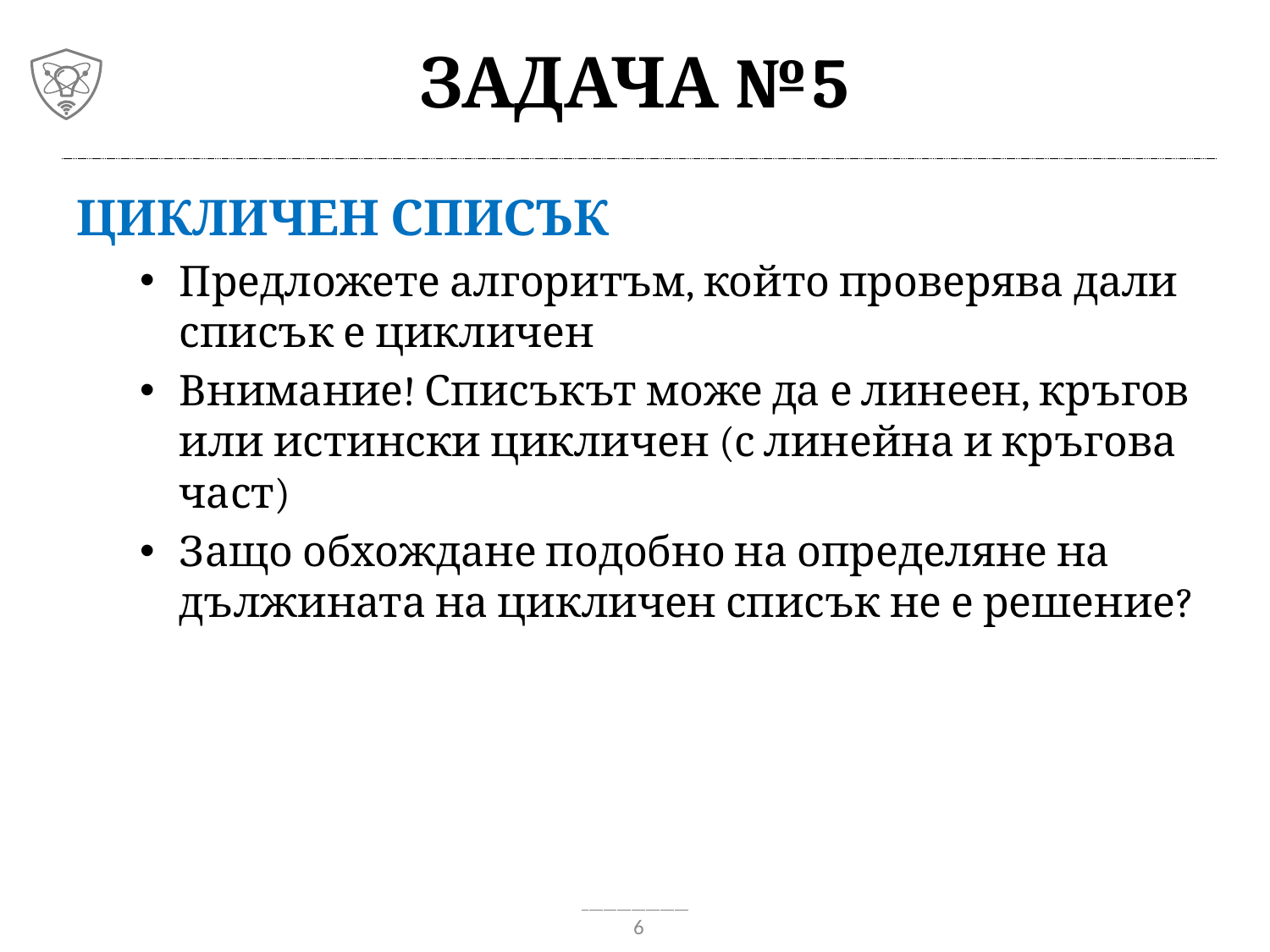

# Задача №5
Цикличен списък
Предложете алгоритъм, който проверява дали списък е цикличен
Внимание! Списъкът може да е линеен, кръгов или истински цикличен (с линейна и кръгова част)
Защо обхождане подобно на определяне на дължината на цикличен списък не е решение?
6